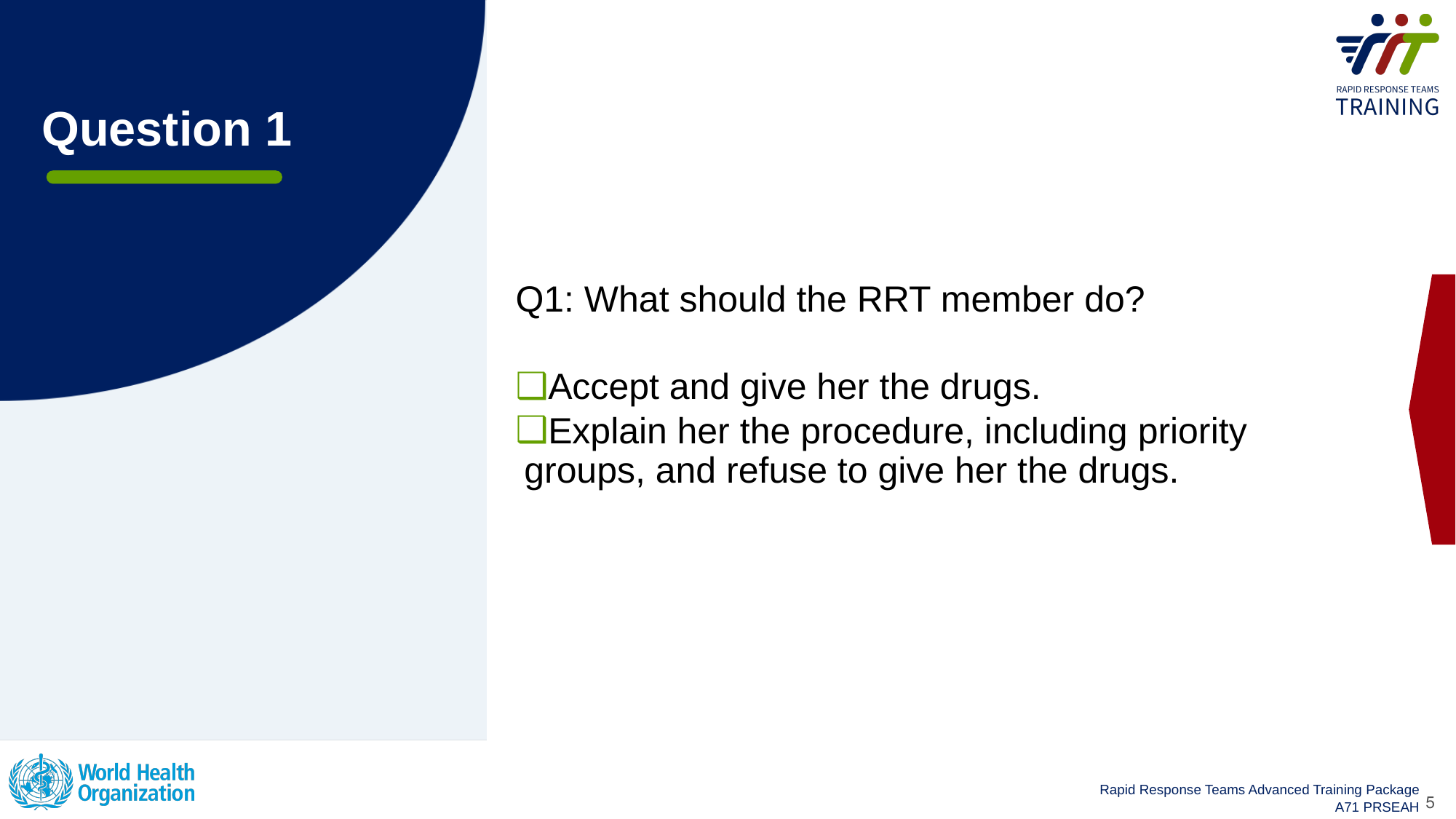

# Question 1
Q1: What should the RRT member do?

Accept and give her the drugs.
Explain her the procedure, including priority groups, and refuse to give her the drugs.

5